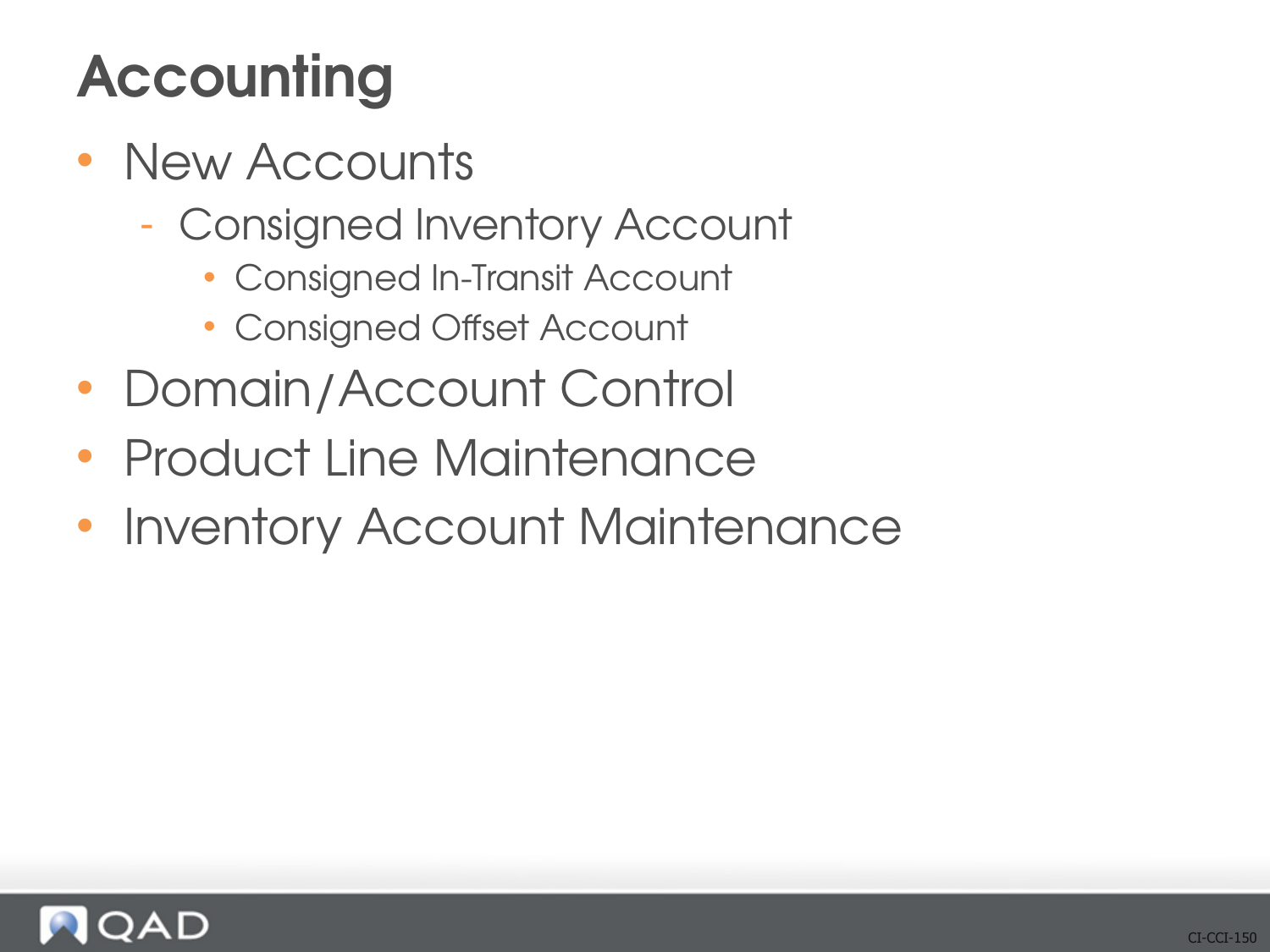

# Accounting
New Accounts
Consigned Inventory Account
Consigned In-Transit Account
Consigned Offset Account
Domain/Account Control
Product Line Maintenance
Inventory Account Maintenance

CI-CCI-150